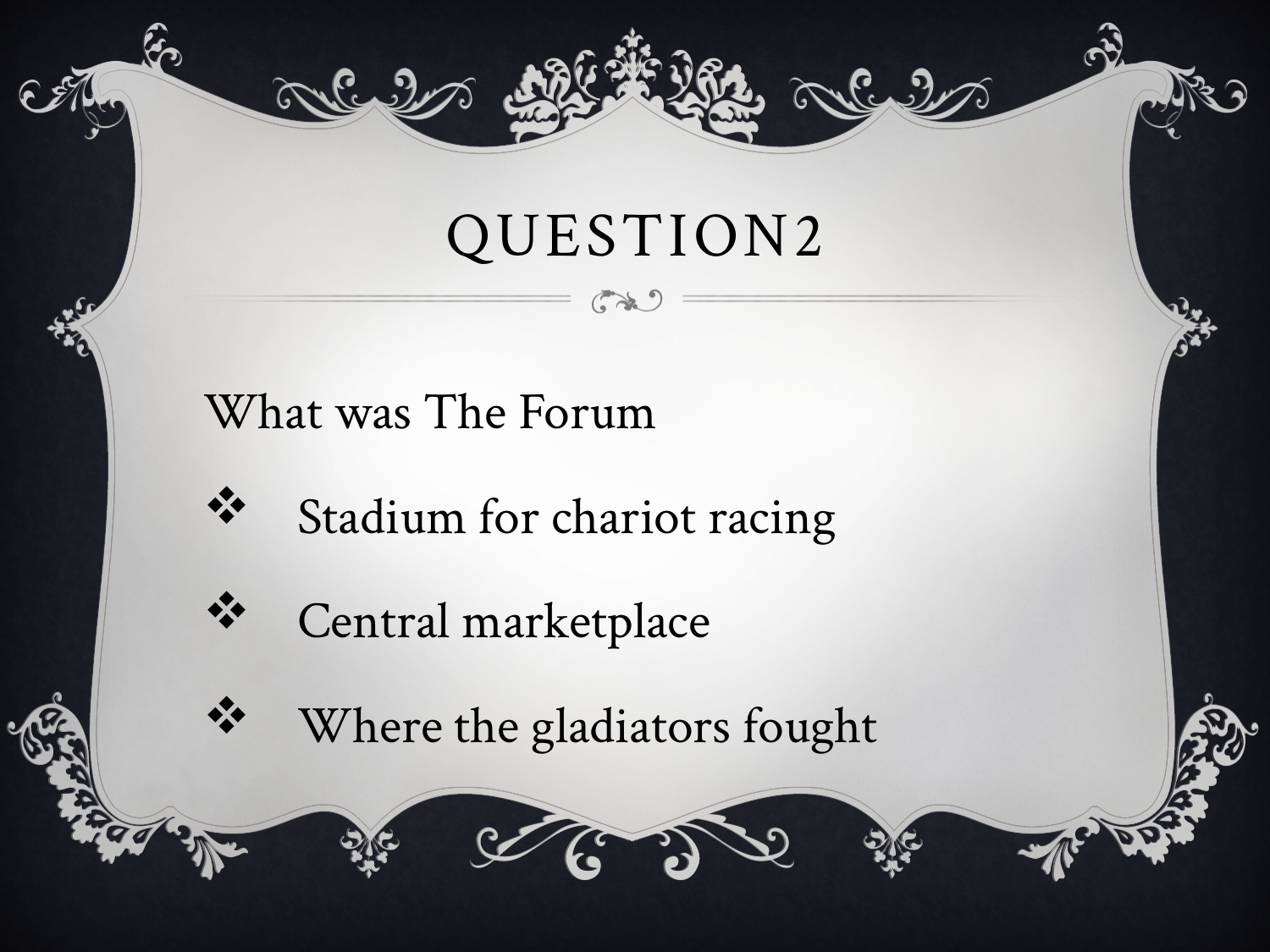

# question2
What was The Forum
Stadium for chariot racing
Central marketplace
Where the gladiators fought